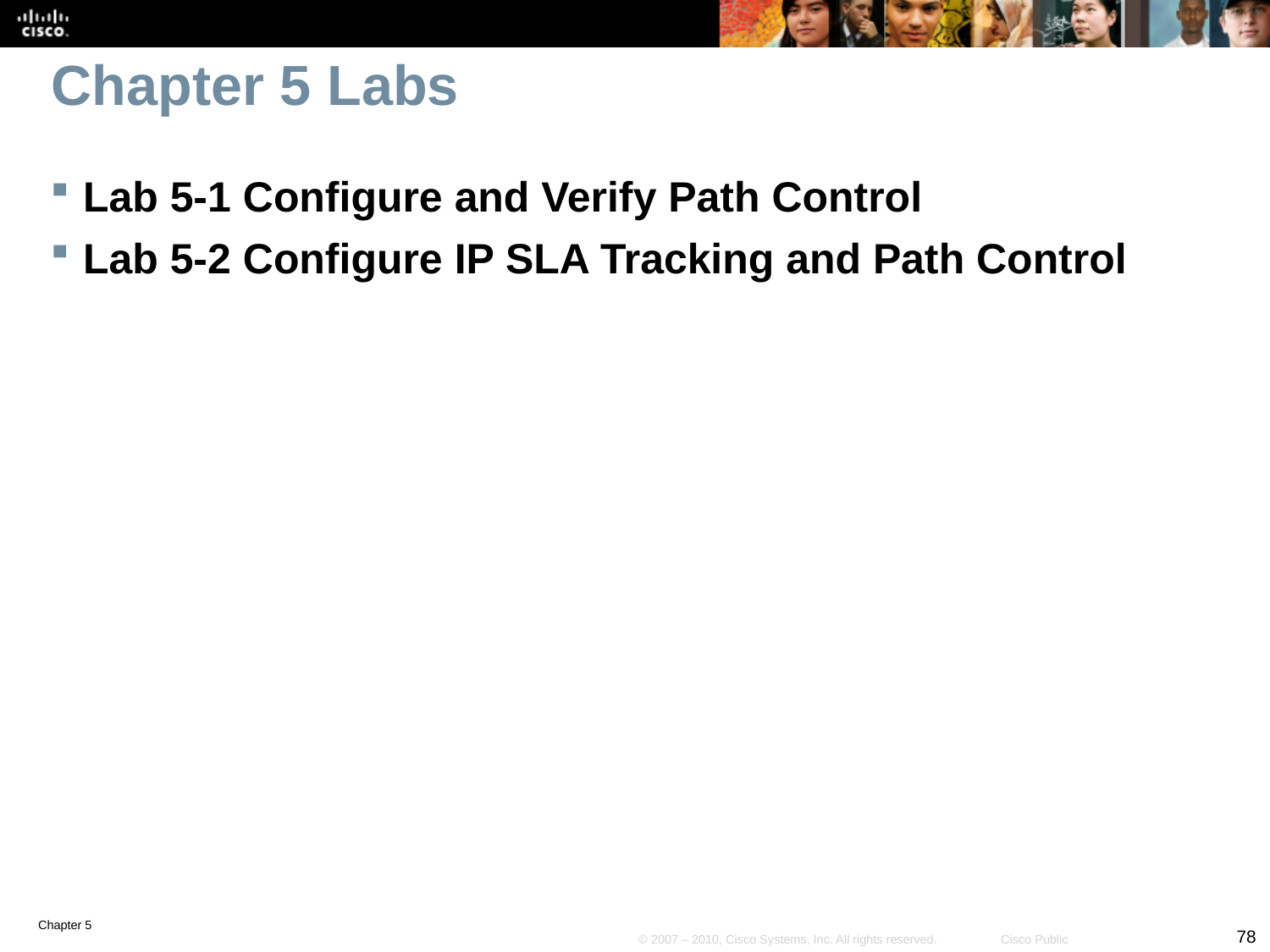

# Chapter 5 Labs
Lab 5-1 Configure and Verify Path Control
Lab 5-2 Configure IP SLA Tracking and Path Control